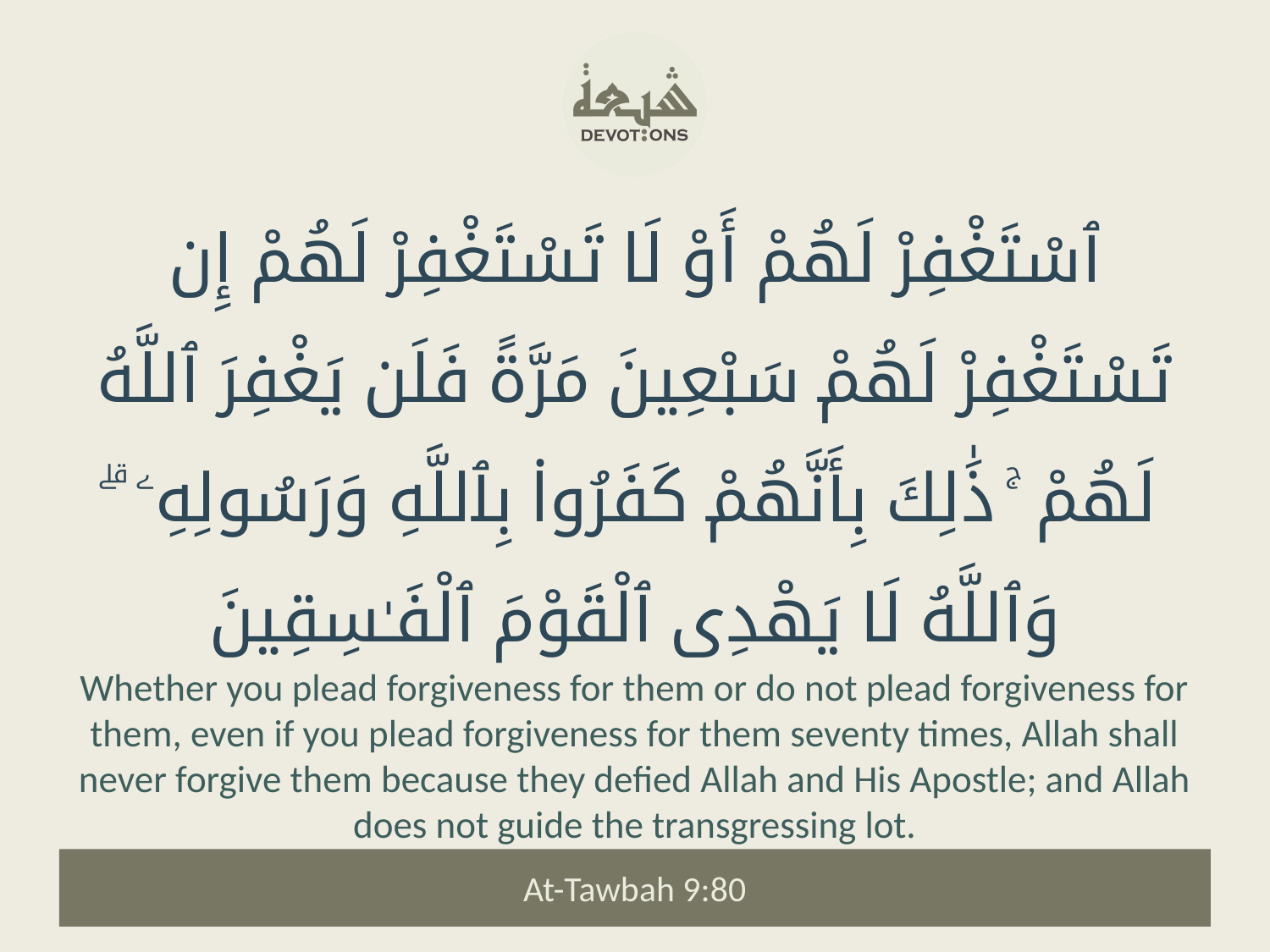

ٱسْتَغْفِرْ لَهُمْ أَوْ لَا تَسْتَغْفِرْ لَهُمْ إِن تَسْتَغْفِرْ لَهُمْ سَبْعِينَ مَرَّةً فَلَن يَغْفِرَ ٱللَّهُ لَهُمْ ۚ ذَٰلِكَ بِأَنَّهُمْ كَفَرُوا۟ بِٱللَّهِ وَرَسُولِهِۦ ۗ وَٱللَّهُ لَا يَهْدِى ٱلْقَوْمَ ٱلْفَـٰسِقِينَ
Whether you plead forgiveness for them or do not plead forgiveness for them, even if you plead forgiveness for them seventy times, Allah shall never forgive them because they defied Allah and His Apostle; and Allah does not guide the transgressing lot.
At-Tawbah 9:80